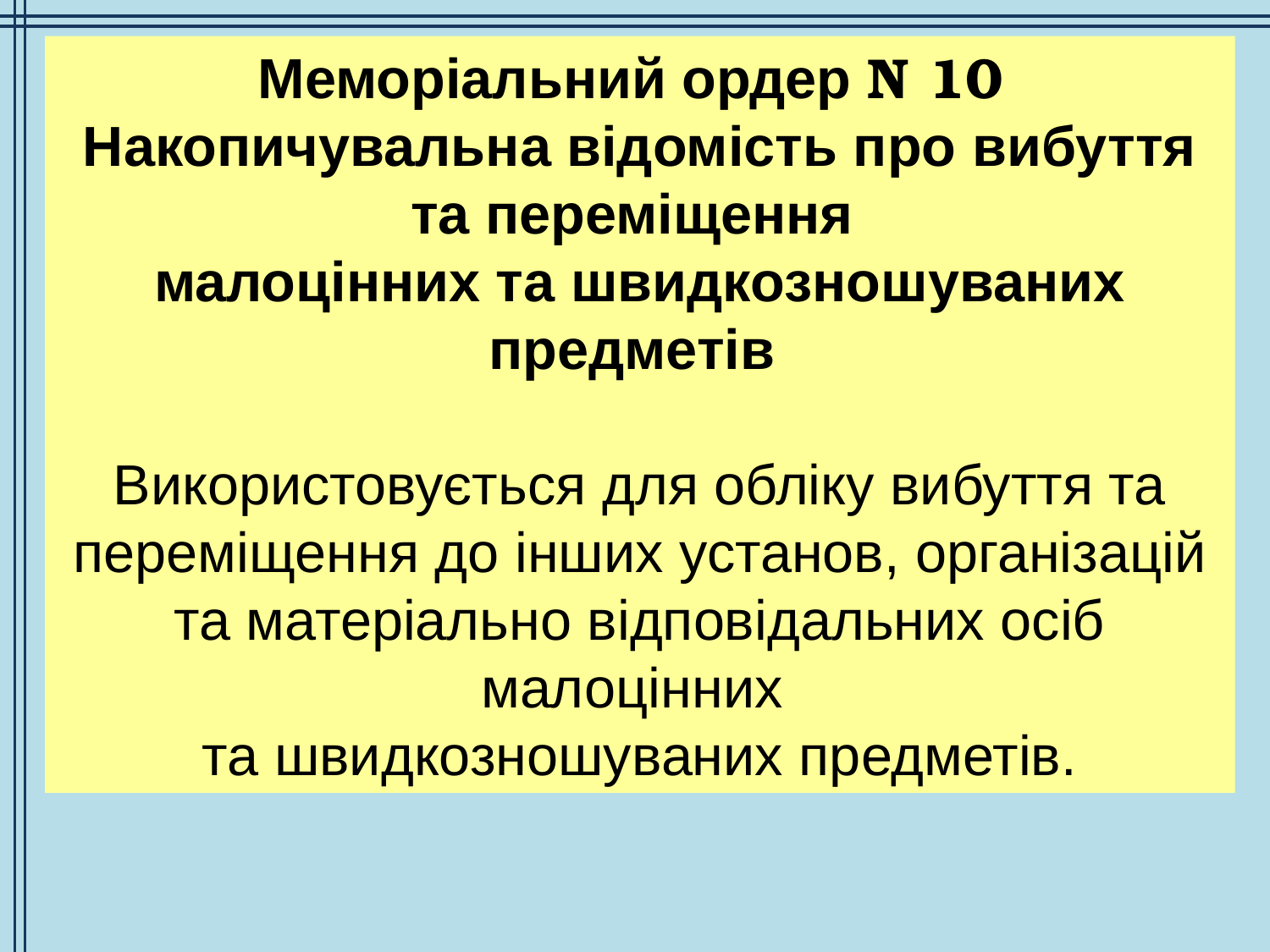

Меморіальний ордер N 10
Накопичувальна відомість про вибуття та переміщення
малоцінних та швидкозношуваних предметів
Використовується для обліку вибуття та переміщення до інших установ, організацій та матеріально відповідальних осіб малоцінних
та швидкозношуваних предметів.